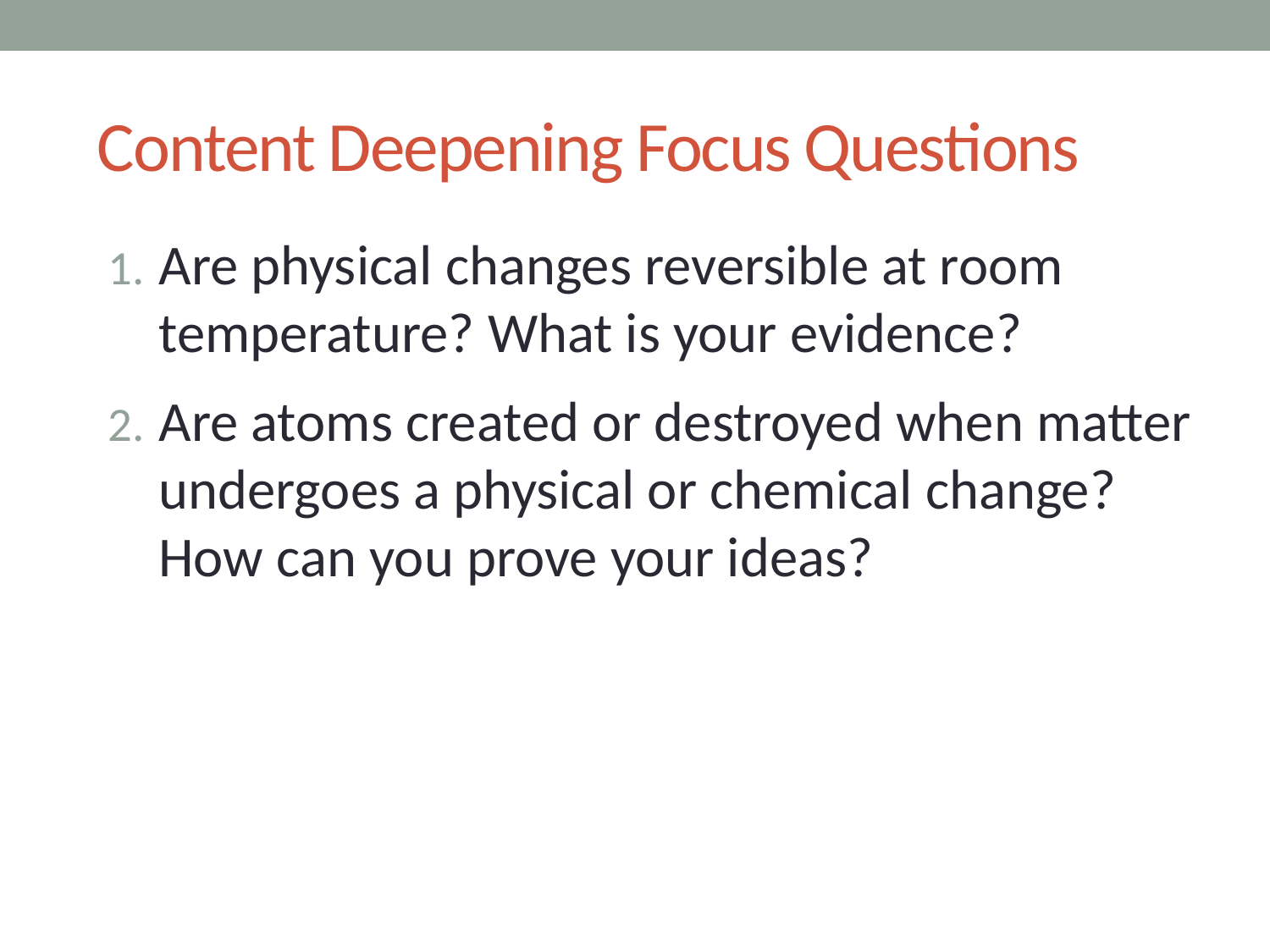

# Content Deepening Focus Questions
Are physical changes reversible at room temperature? What is your evidence?
Are atoms created or destroyed when matter undergoes a physical or chemical change? How can you prove your ideas?